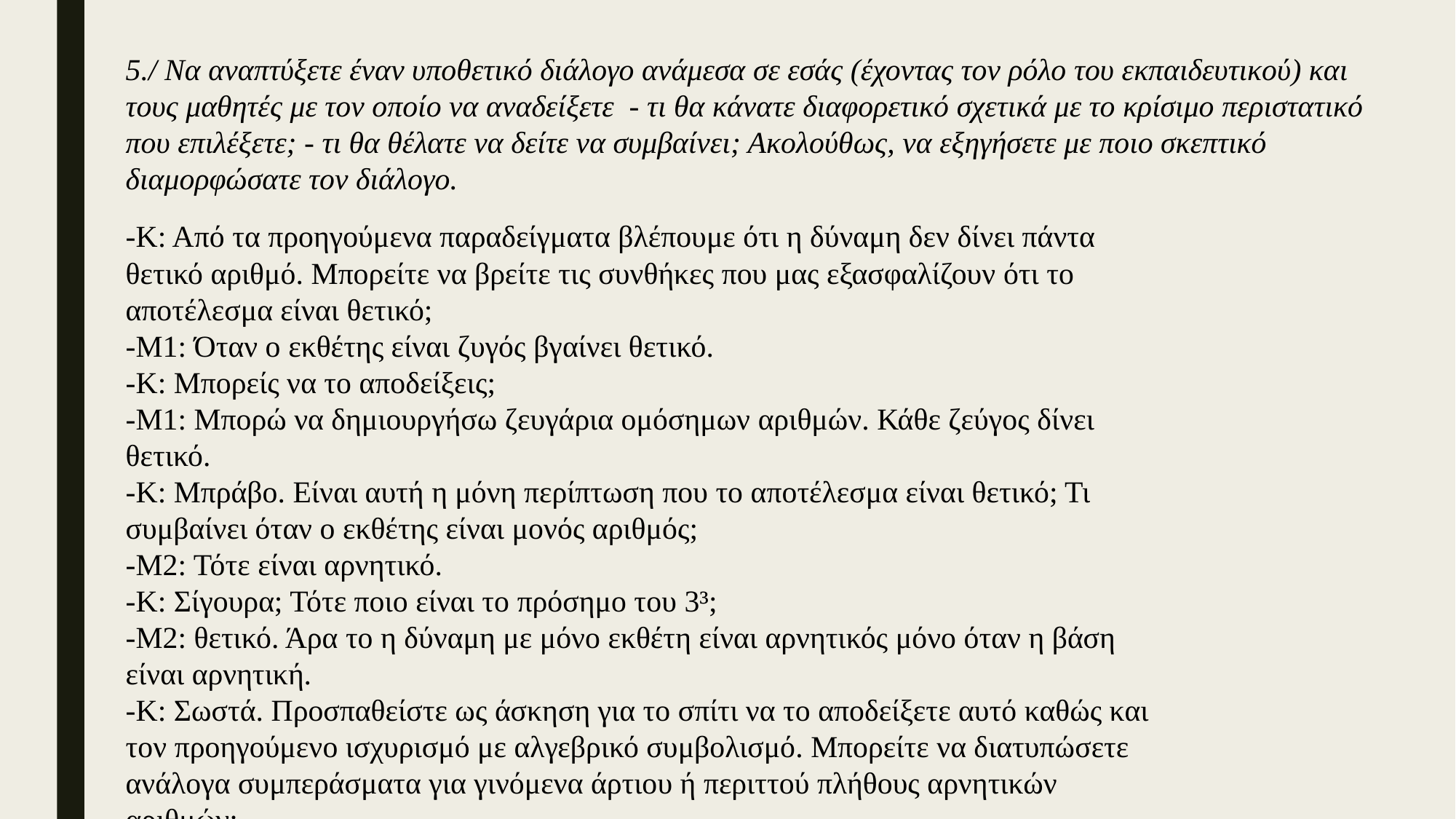

5./ Να αναπτύξετε έναν υποθετικό διάλογο ανάμεσα σε εσάς (έχοντας τον ρόλο του εκπαιδευτικού) και τους μαθητές με τον οποίο να αναδείξετε  - τι θα κάνατε διαφορετικό σχετικά με το κρίσιμο περιστατικό που επιλέξετε; - τι θα θέλατε να δείτε να συμβαίνει; Ακολούθως, να εξηγήσετε με ποιο σκεπτικό διαμορφώσατε τον διάλογο.
-Κ: Από τα προηγούμενα παραδείγματα βλέπουμε ότι η δύναμη δεν δίνει πάντα θετικό αριθμό. Μπορείτε να βρείτε τις συνθήκες που μας εξασφαλίζουν ότι το αποτέλεσμα είναι θετικό;
-Μ1: Όταν ο εκθέτης είναι ζυγός βγαίνει θετικό.
-Κ: Μπορείς να το αποδείξεις;
-Μ1: Μπορώ να δημιουργήσω ζευγάρια ομόσημων αριθμών. Κάθε ζεύγος δίνει θετικό.
-Κ: Μπράβο. Είναι αυτή η μόνη περίπτωση που το αποτέλεσμα είναι θετικό; Τι συμβαίνει όταν ο εκθέτης είναι μονός αριθμός;
-Μ2: Τότε είναι αρνητικό.
-Κ: Σίγουρα; Τότε ποιο είναι το πρόσημο του 3³;
-Μ2: θετικό. Άρα το η δύναμη με μόνο εκθέτη είναι αρνητικός μόνο όταν η βάση είναι αρνητική.
-Κ: Σωστά. Προσπαθείστε ως άσκηση για το σπίτι να το αποδείξετε αυτό καθώς και τον προηγούμενο ισχυρισμό με αλγεβρικό συμβολισμό. Μπορείτε να διατυπώσετε ανάλογα συμπεράσματα για γινόμενα άρτιου ή περιττού πλήθους αρνητικών αριθμών;